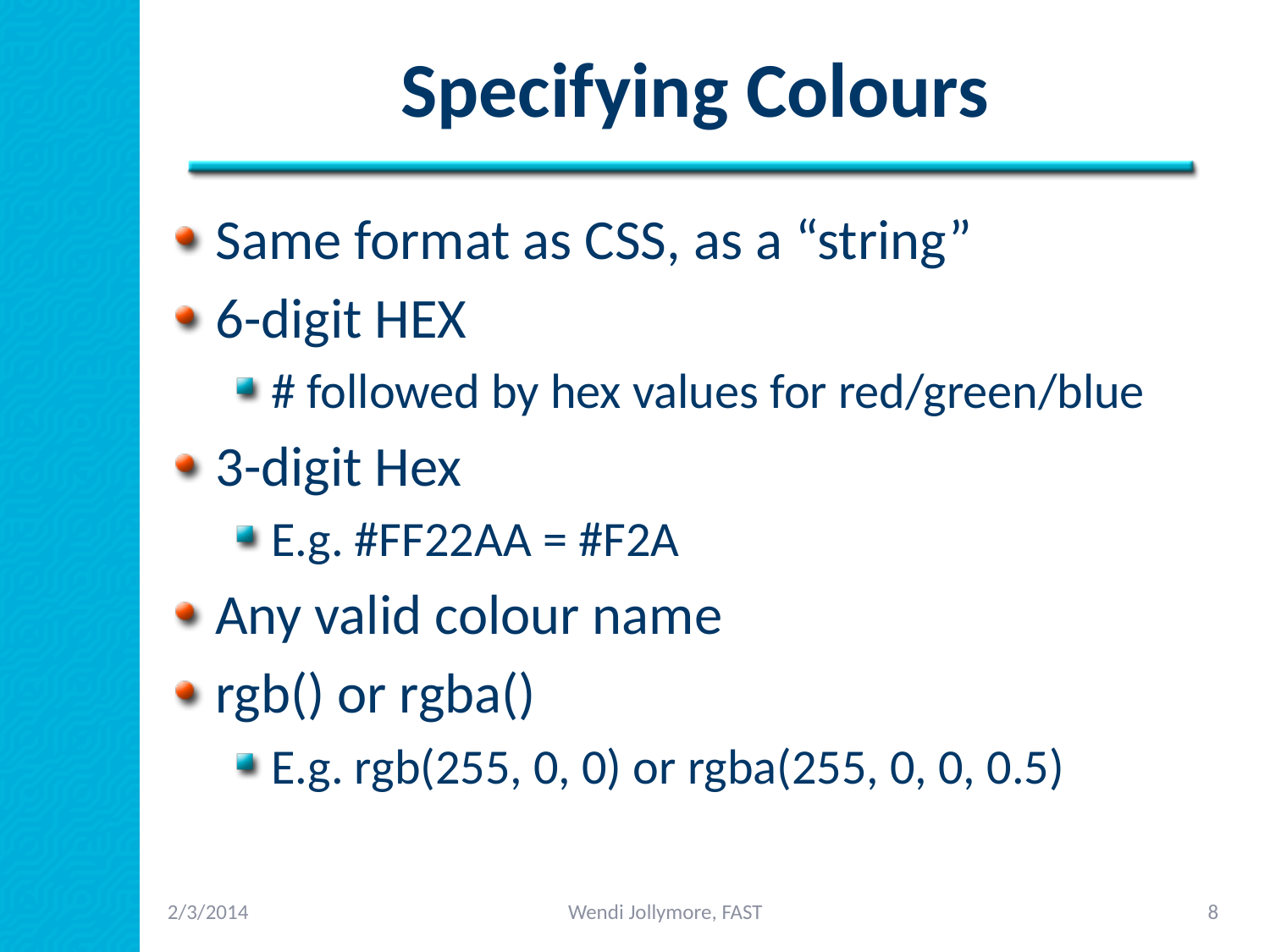

# Specifying Colours
Same format as CSS, as a “string”
6-digit HEX
# followed by hex values for red/green/blue
3-digit Hex
E.g. #FF22AA = #F2A
Any valid colour name
rgb() or rgba()
E.g. rgb(255, 0, 0) or rgba(255, 0, 0, 0.5)
2/3/2014
Wendi Jollymore, FAST
8